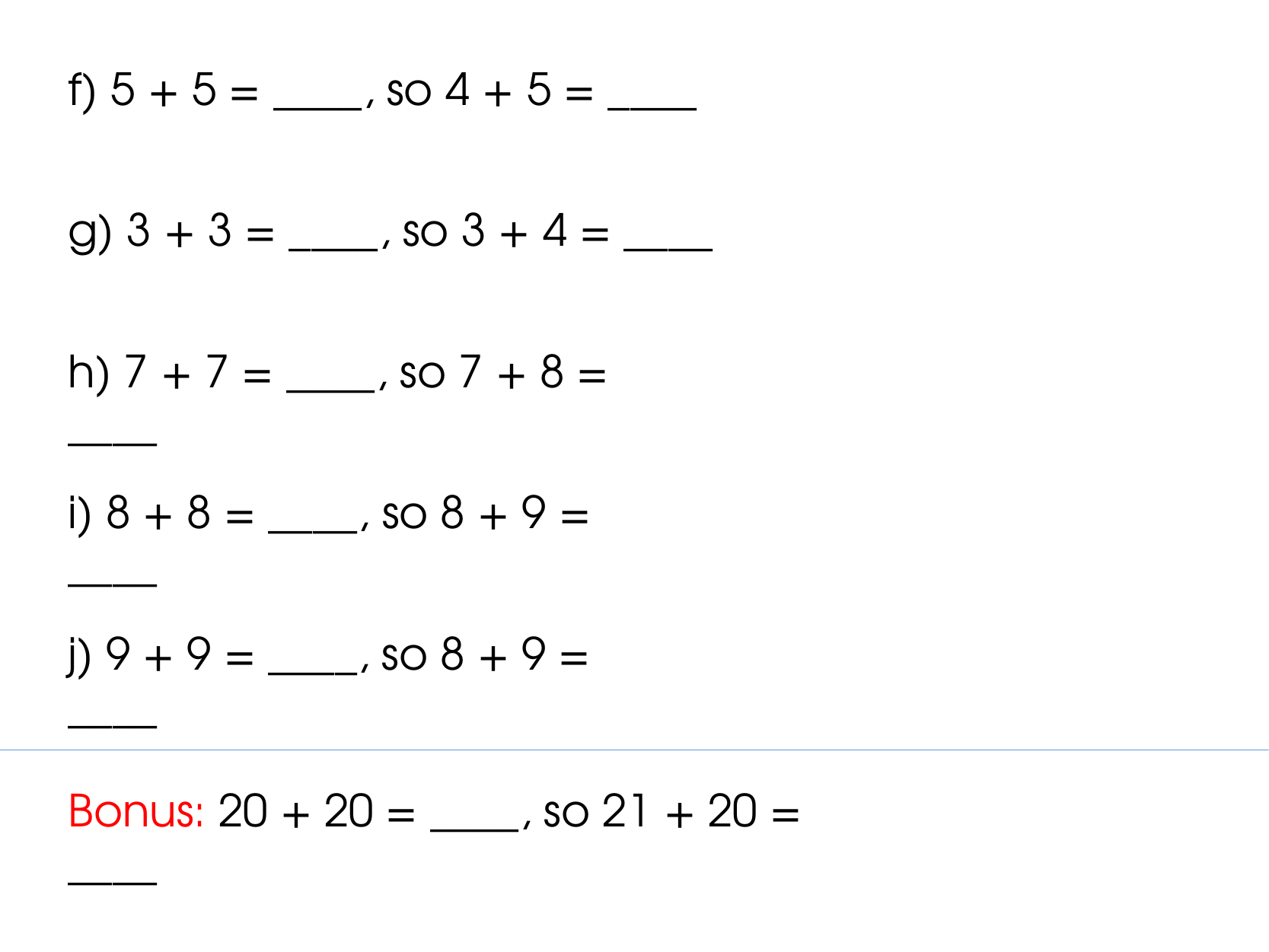

f) 5 + 5 = ____, so 4 + 5 = ____
g) 3 + 3 = ____, so 3 + 4 = ____
h) 7 + 7 = ____, so 7 + 8 = ____
i) 8 + 8 = ____, so 8 + 9 = ____
j) 9 + 9 = ____, so 8 + 9 = ____
Bonus: 20 + 20 = ____, so 21 + 20 = ____